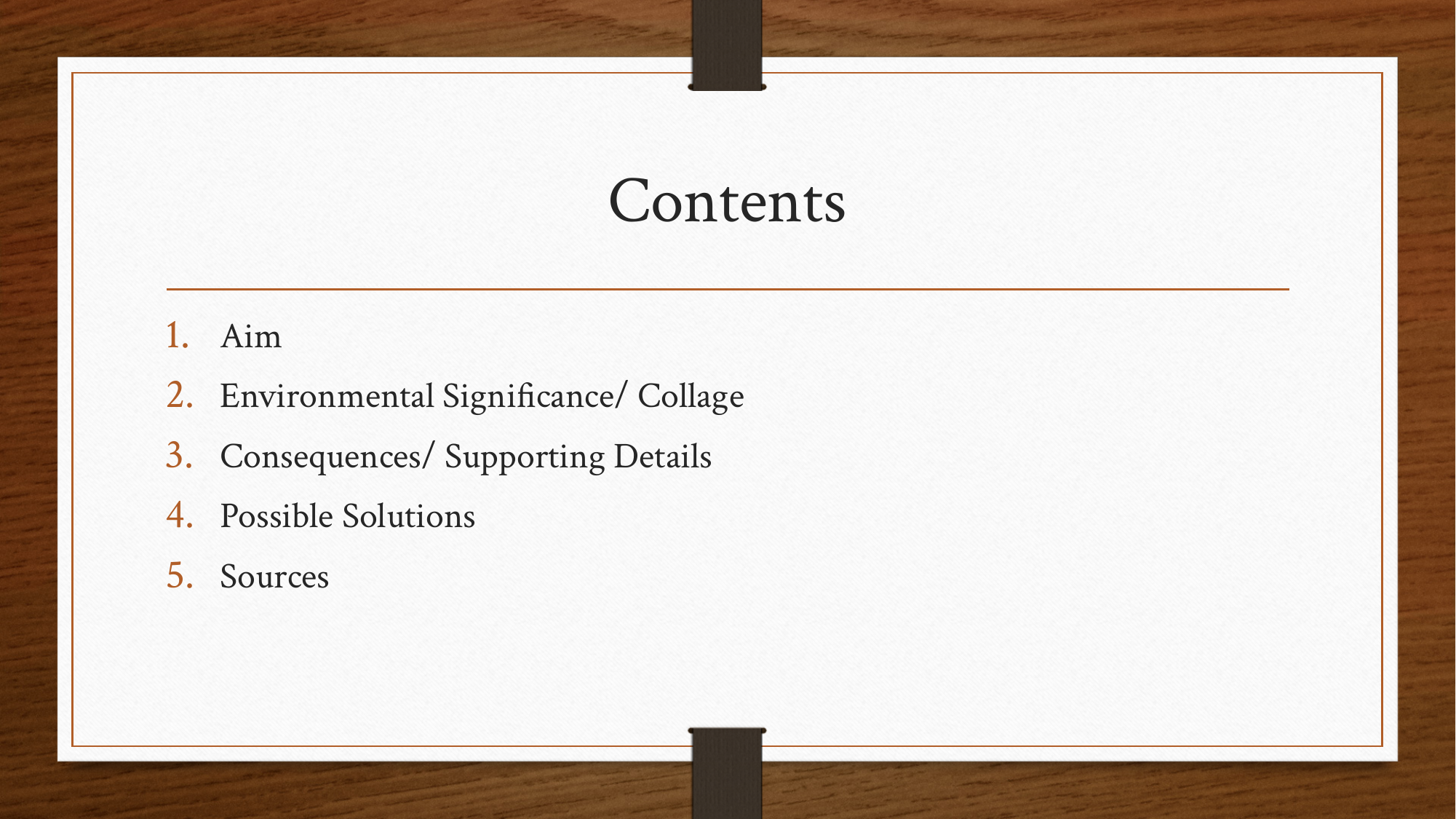

# Contents
Aim
Environmental Significance/ Collage
Consequences/ Supporting Details
Possible Solutions
Sources